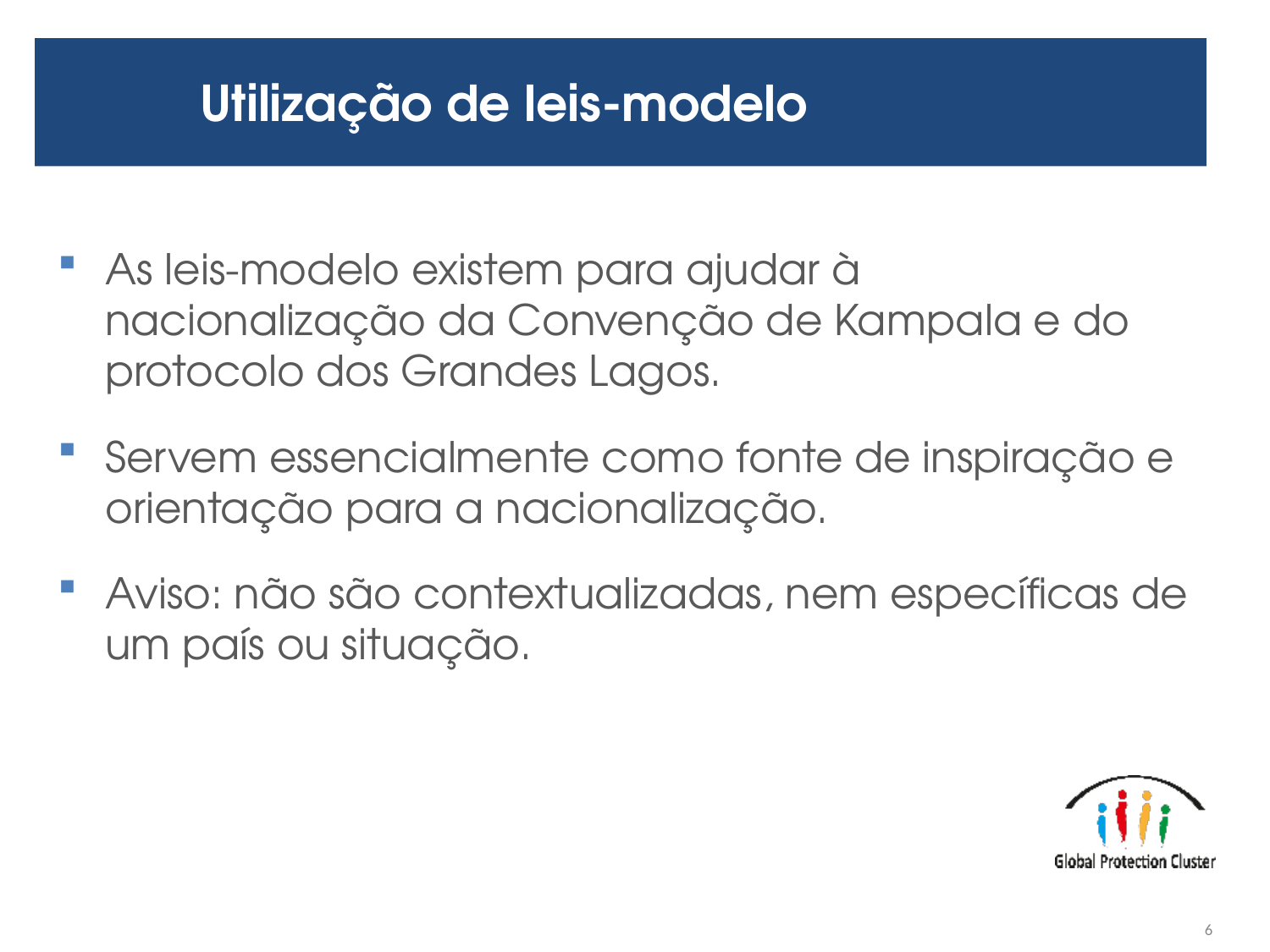

# Utilização de leis-modelo
As leis-modelo existem para ajudar à nacionalização da Convenção de Kampala e do protocolo dos Grandes Lagos.
Servem essencialmente como fonte de inspiração e orientação para a nacionalização.
Aviso: não são contextualizadas, nem específicas de um país ou situação.